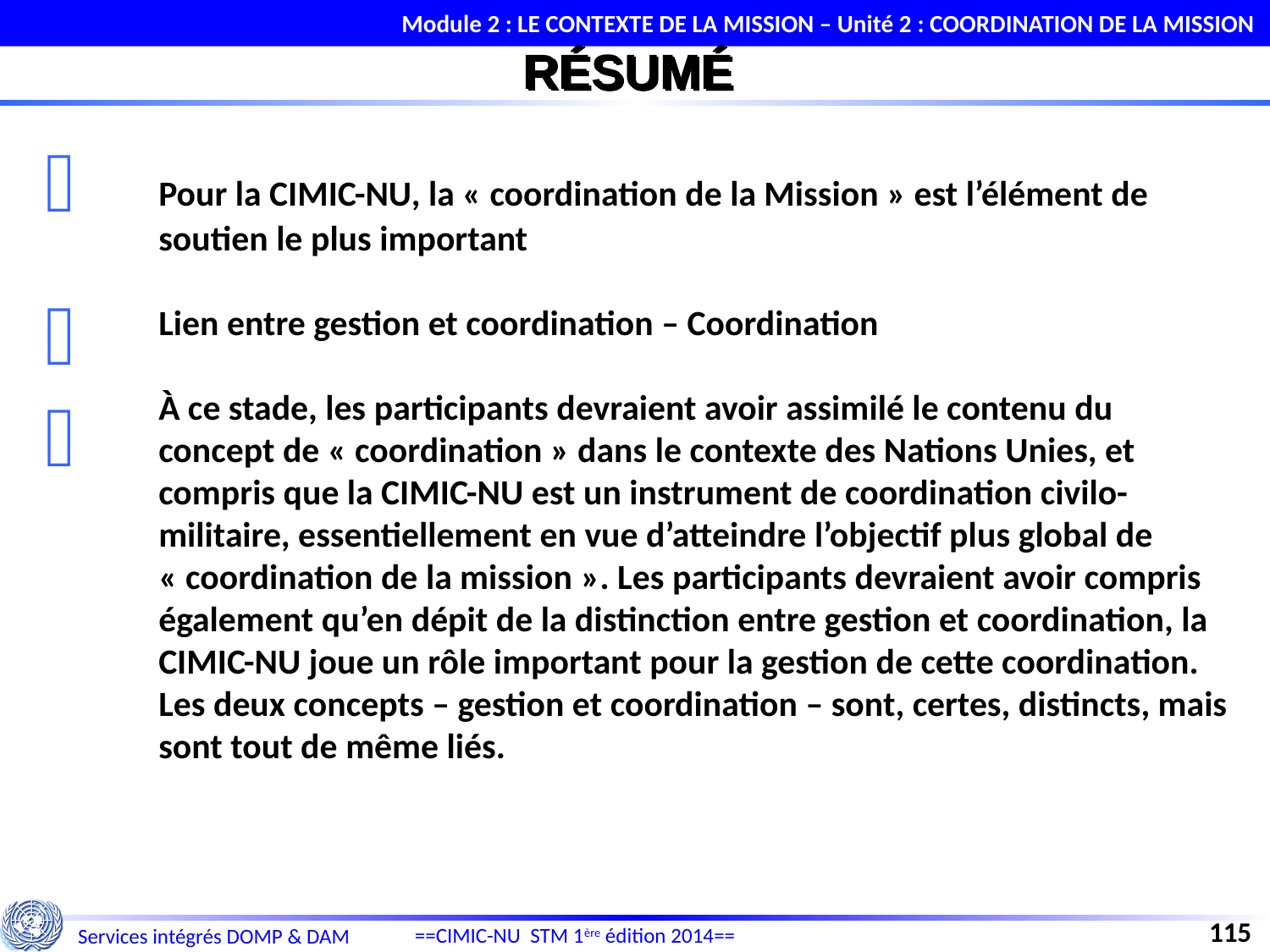

Module 2 : LE CONTEXTE DE LA MISSION – Unité 2 : COORDINATION DE LA MISSION
RÉSUMÉ
	Pour la CIMIC-NU, la « coordination de la Mission » est l’élément de soutien le plus important

	Lien entre gestion et coordination – Coordination

	À ce stade, les participants devraient avoir assimilé le contenu du concept de « coordination » dans le contexte des Nations Unies, et compris que la CIMIC-NU est un instrument de coordination civilo-militaire, essentiellement en vue d’atteindre l’objectif plus global de « coordination de la mission ». Les participants devraient avoir compris également qu’en dépit de la distinction entre gestion et coordination, la CIMIC-NU joue un rôle important pour la gestion de cette coordination. Les deux concepts – gestion et coordination – sont, certes, distincts, mais sont tout de même liés.

115
==CIMIC-NU  STM 1ère édition 2014==
Services intégrés DOMP & DAM